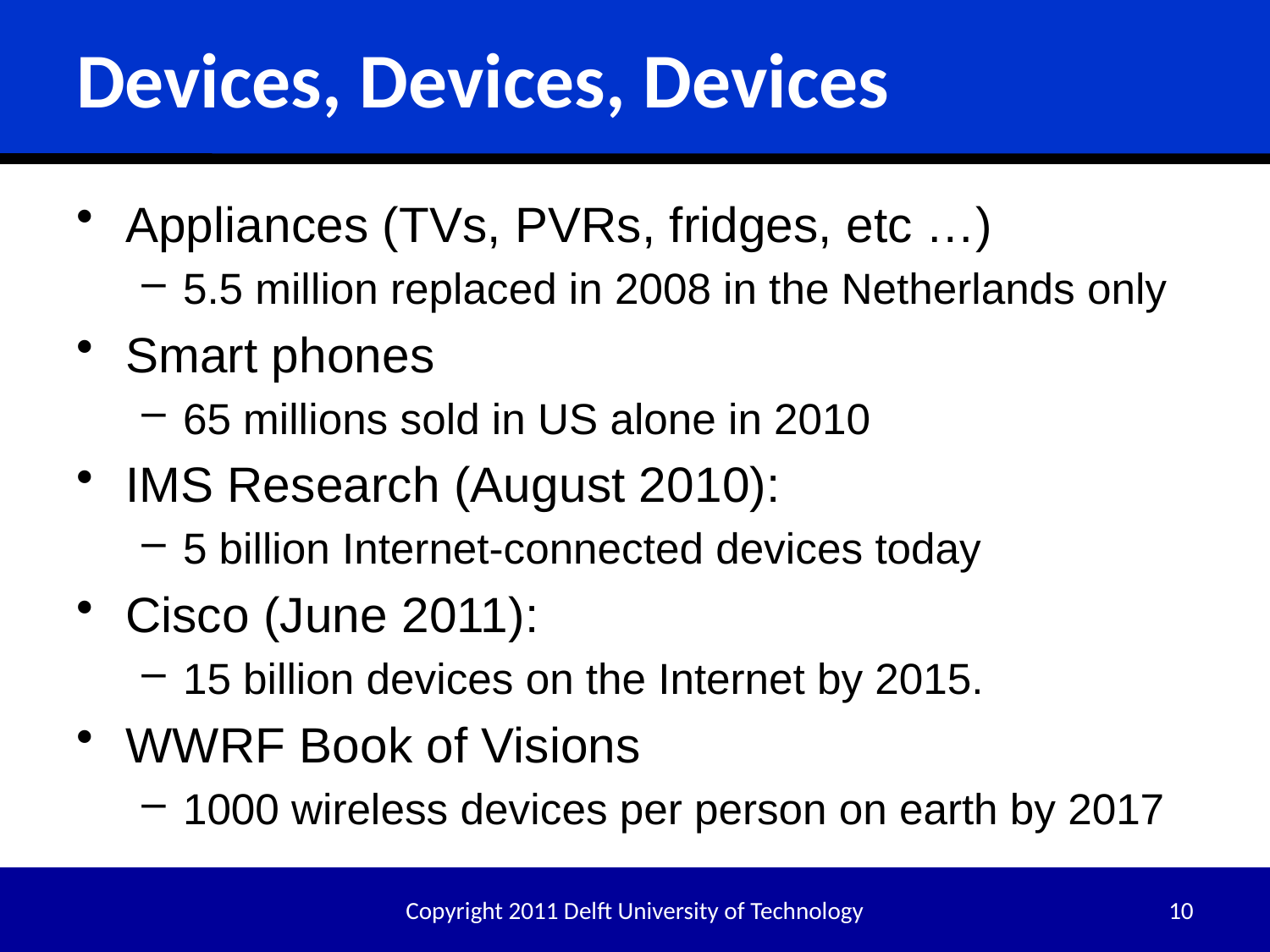

# Devices, Devices, Devices
Appliances (TVs, PVRs, fridges, etc …)
5.5 million replaced in 2008 in the Netherlands only
Smart phones
65 millions sold in US alone in 2010
IMS Research (August 2010):
5 billion Internet-connected devices today
Cisco (June 2011):
15 billion devices on the Internet by 2015.
WWRF Book of Visions
1000 wireless devices per person on earth by 2017

Copyright 2011 Delft University of Technology
10